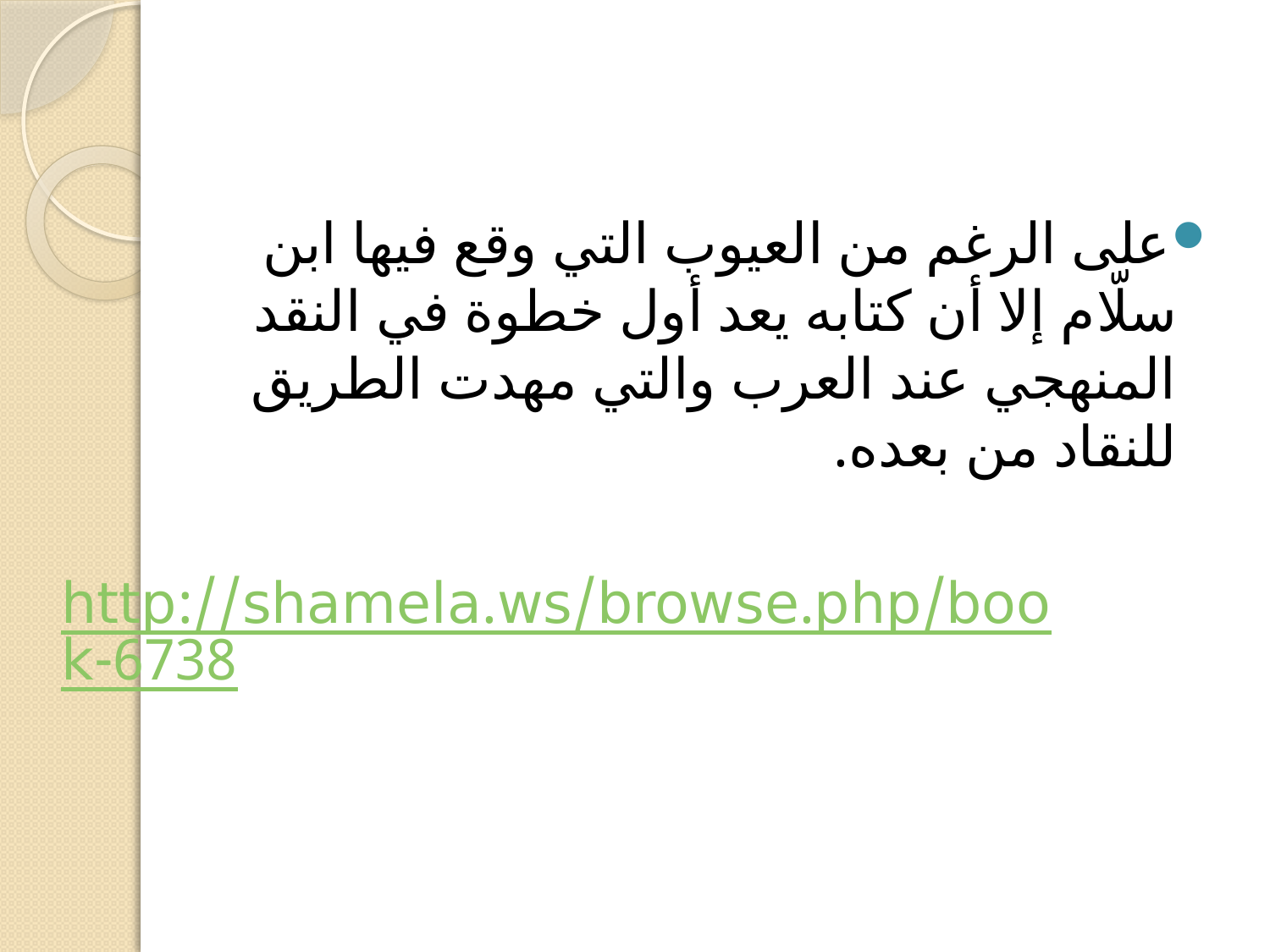

#
على الرغم من العيوب التي وقع فيها ابن سلّام إلا أن كتابه يعد أول خطوة في النقد المنهجي عند العرب والتي مهدت الطريق للنقاد من بعده.

http://shamela.ws/browse.php/book-6738